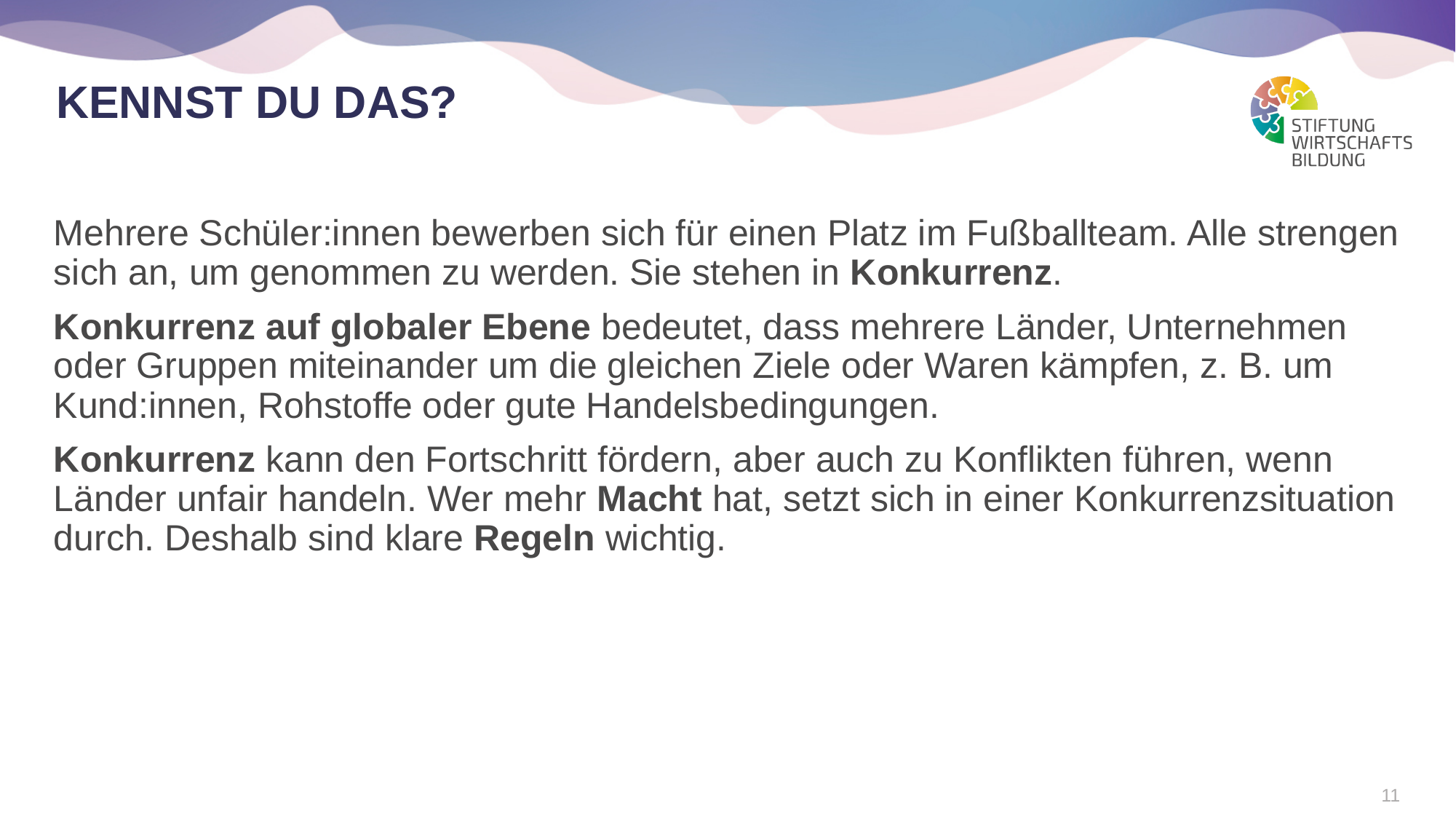

# Kennst du das?
Mehrere Schüler:innen bewerben sich für einen Platz im Fußballteam. Alle strengen sich an, um genommen zu werden. Sie stehen in Konkurrenz.
Konkurrenz auf globaler Ebene bedeutet, dass mehrere Länder, Unternehmen oder Gruppen miteinander um die gleichen Ziele oder Waren kämpfen, z. B. um Kund:innen, Rohstoffe oder gute Handelsbedingungen.
Konkurrenz kann den Fortschritt fördern, aber auch zu Konflikten führen, wenn Länder unfair handeln. Wer mehr Macht hat, setzt sich in einer Konkurrenzsituation durch. Deshalb sind klare Regeln wichtig.
11